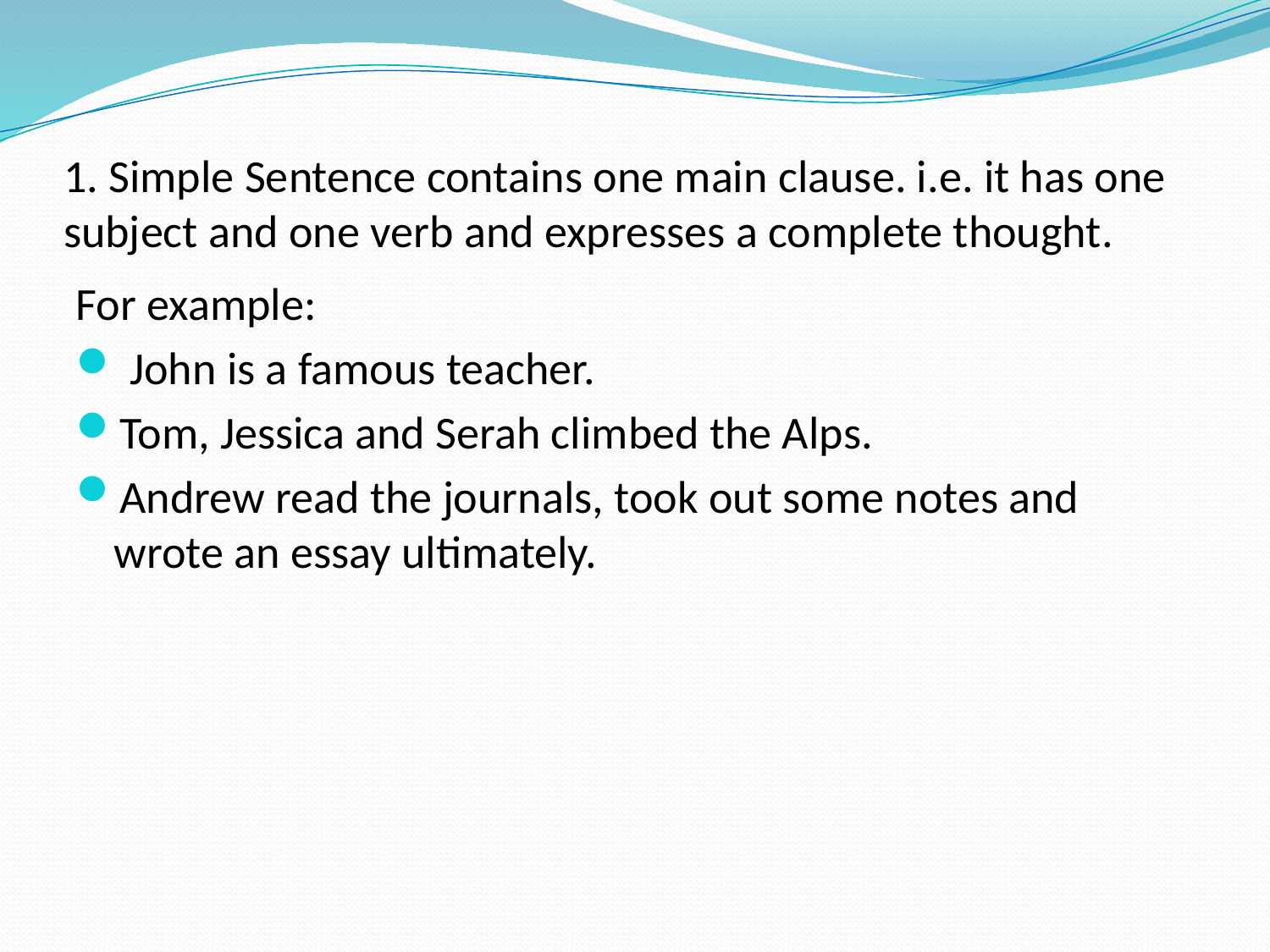

# 1. Simple Sentence contains one main clause. i.e. it has one subject and one verb and expresses a complete thought.
For example:
 John is a famous teacher.
Tom, Jessica and Serah climbed the Alps.
Andrew read the journals, took out some notes and wrote an essay ultimately.